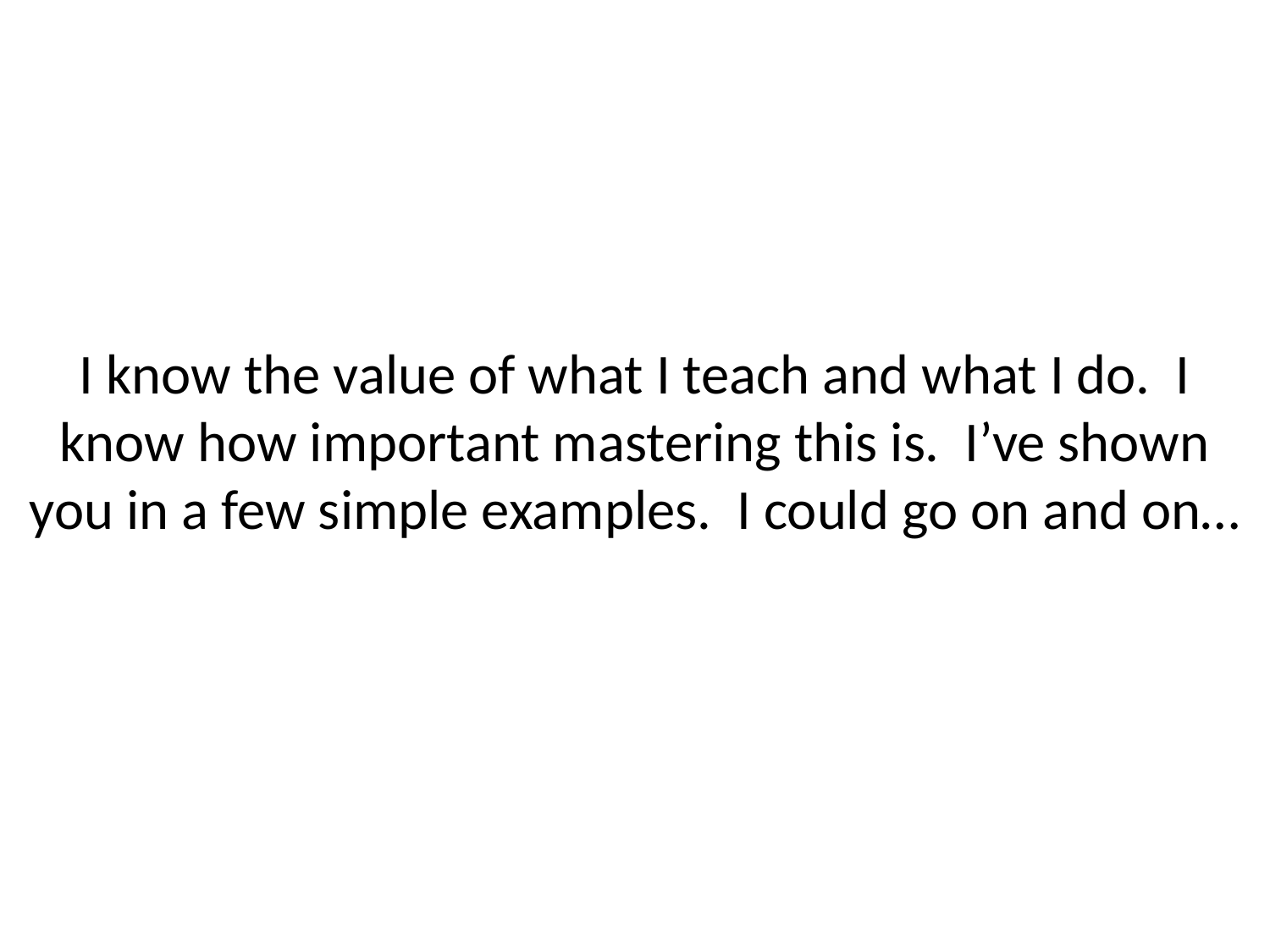

# I know the value of what I teach and what I do.  I know how important mastering this is.  I’ve shown you in a few simple examples.  I could go on and on…